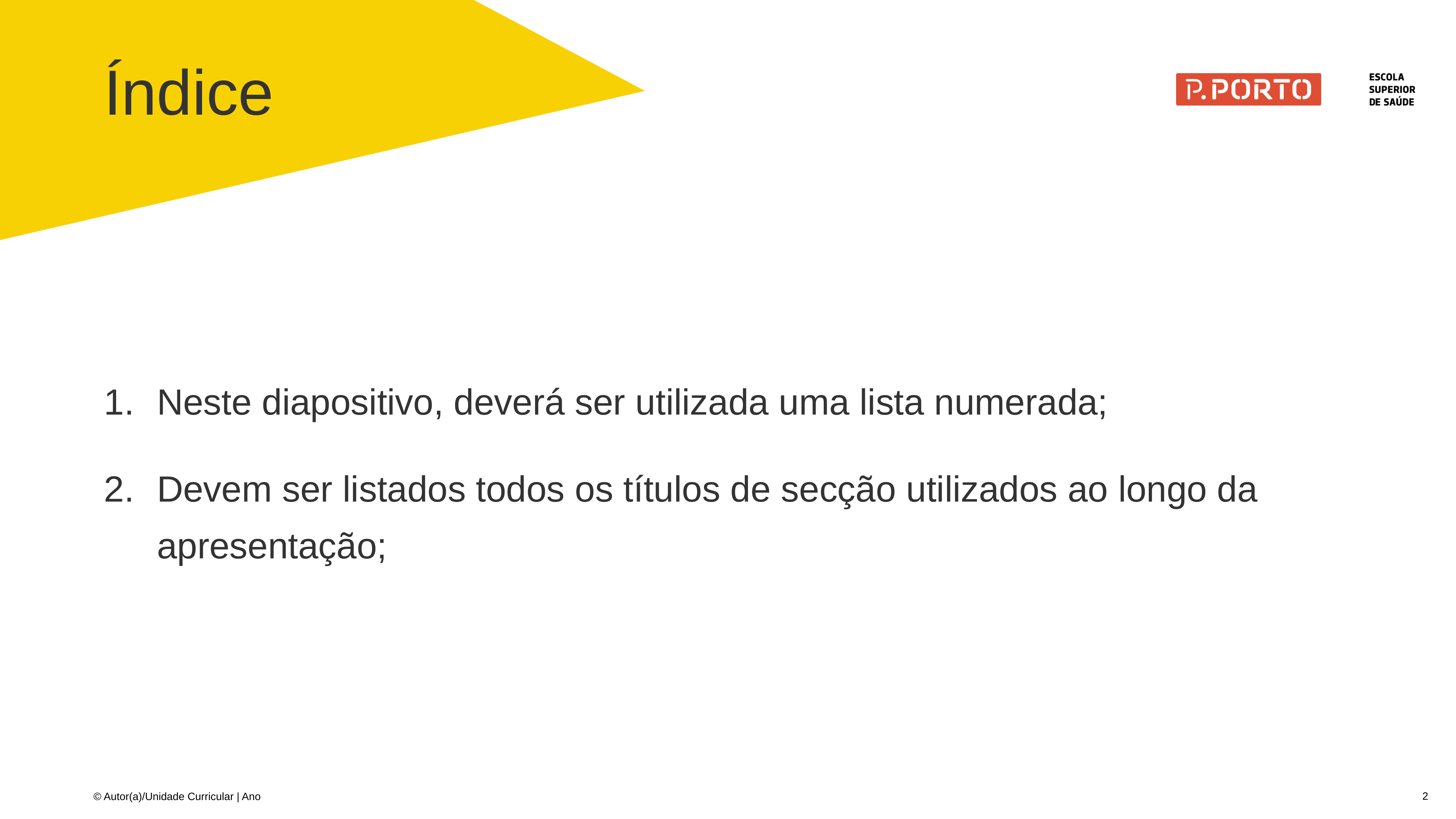

# Índice
Neste diapositivo, deverá ser utilizada uma lista numerada;
Devem ser listados todos os títulos de secção utilizados ao longo da apresentação;
© Autor(a)/Unidade Curricular | Ano
2